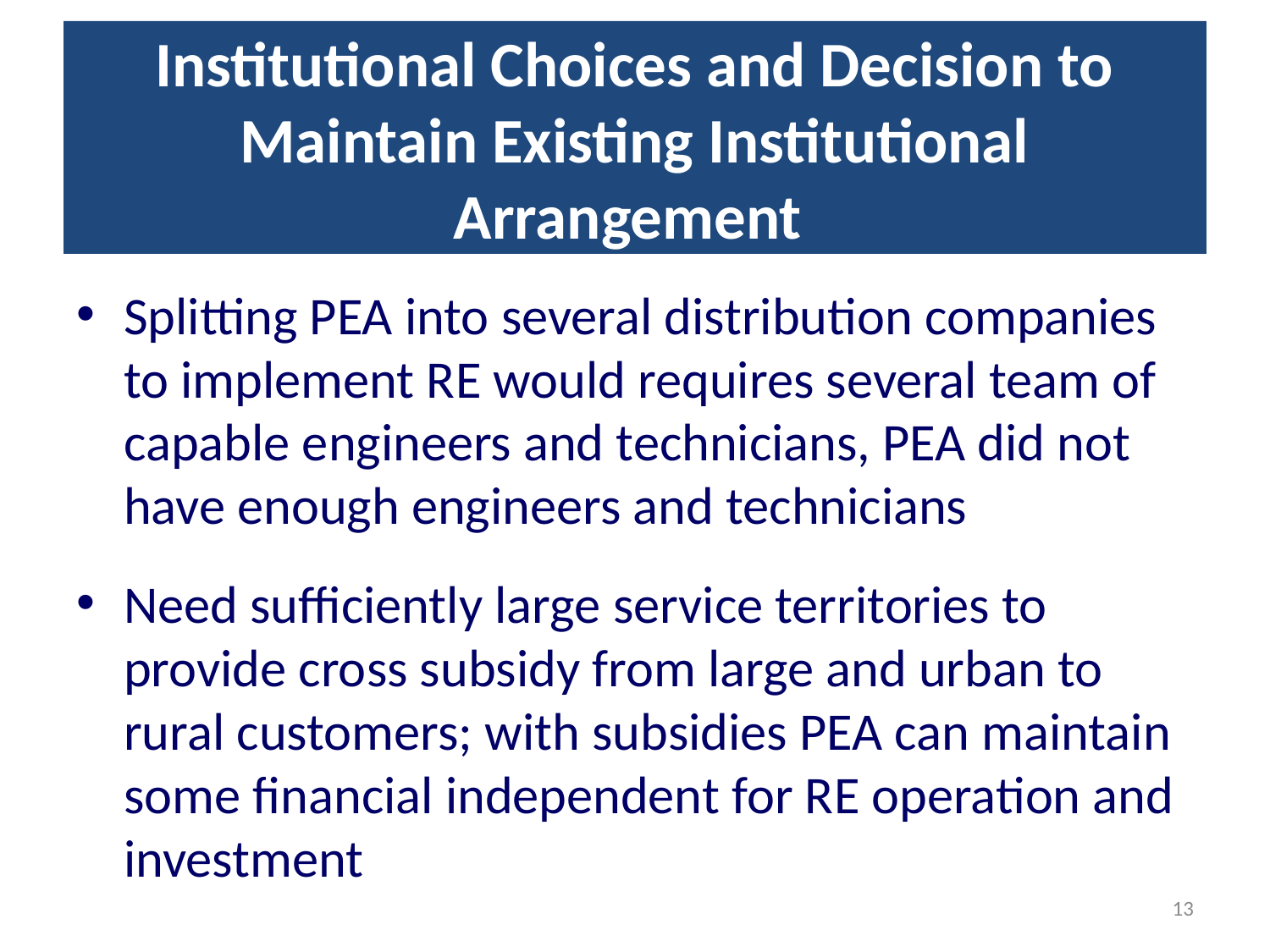

# Institutional Choices and Decision to Maintain Existing Institutional Arrangement
Splitting PEA into several distribution companies to implement RE would requires several team of capable engineers and technicians, PEA did not have enough engineers and technicians

Need sufficiently large service territories to provide cross subsidy from large and urban to rural customers; with subsidies PEA can maintain some financial independent for RE operation and investment
13